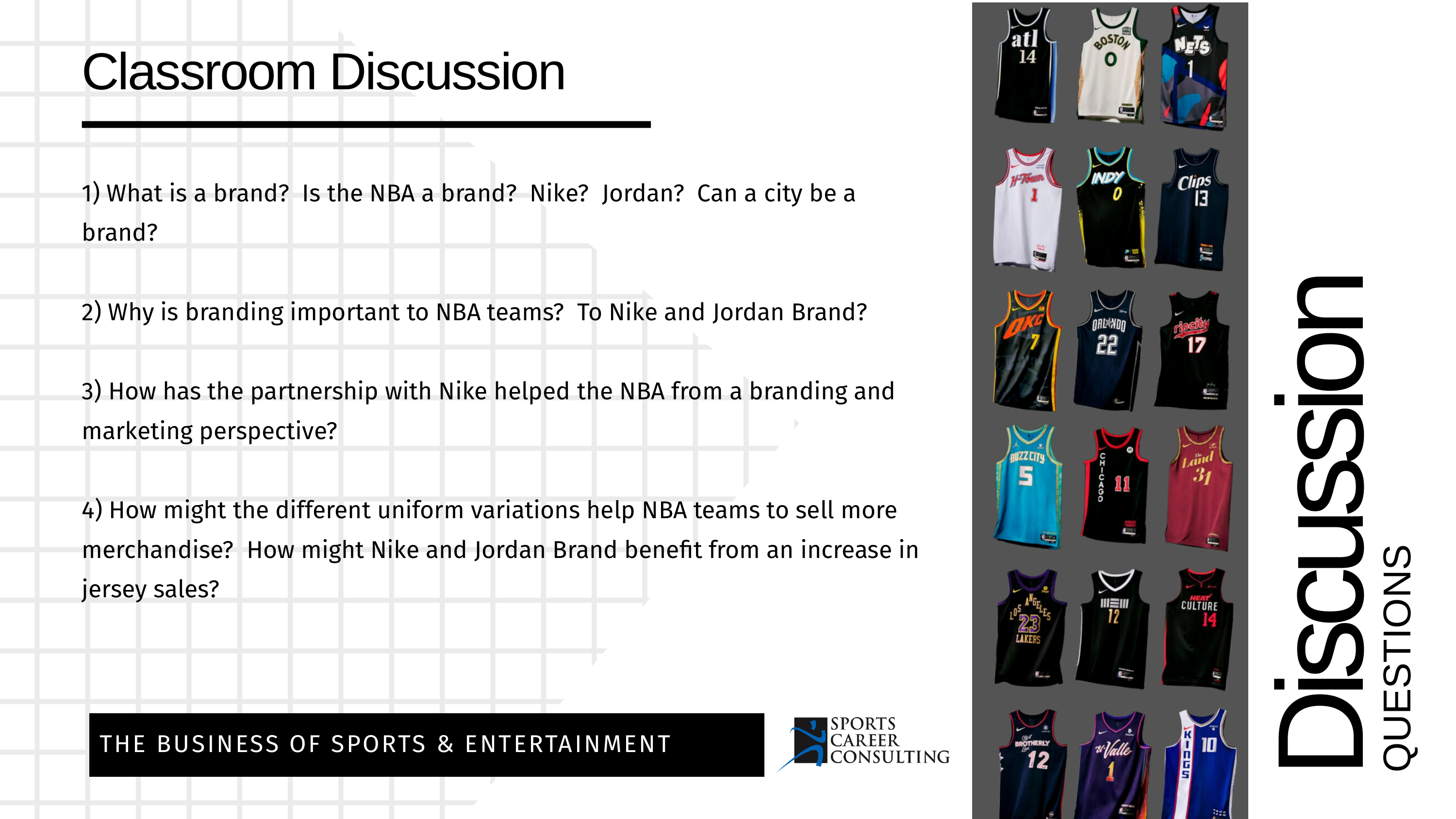

Classroom Discussion

1) What is a brand?  Is the NBA a brand?  Nike?  Jordan?  Can a city be a brand?

2) Why is branding important to NBA teams?  To Nike and Jordan Brand?

3) How has the partnership with Nike helped the NBA from a branding and marketing perspective?

4) How might the different uniform variations help NBA teams to sell more merchandise?  How might Nike and Jordan Brand benefit from an increase in jersey sales?
Discussion

QUESTIONS

THE BUSINESS OF SPORTS & ENTERTAINMENT